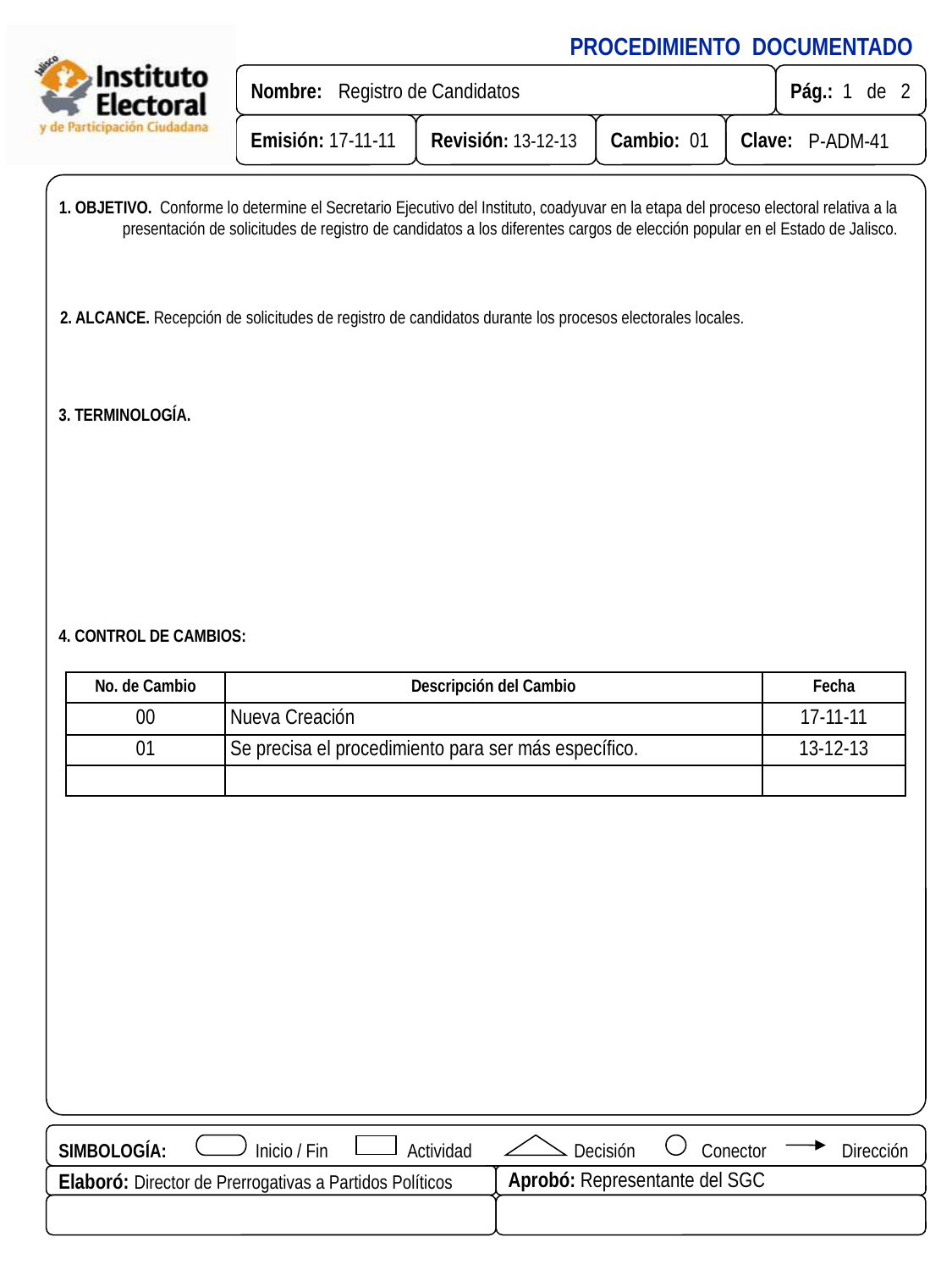

1. OBJETIVO.  Conforme lo determine el Secretario Ejecutivo del Instituto, coadyuvar en la etapa del proceso electoral relativa a la presentación de solicitudes de registro de candidatos a los diferentes cargos de elección popular en el Estado de Jalisco.
2. ALCANCE. Recepción de solicitudes de registro de candidatos durante los procesos electorales locales.
3. TERMINOLOGÍA.
4. CONTROL DE CAMBIOS:
| No. de Cambio | Descripción del Cambio | Fecha |
| --- | --- | --- |
| 00 | Nueva Creación | 17-11-11 |
| 01 | Se precisa el procedimiento para ser más específico. | 13-12-13 |
|  |  |  |